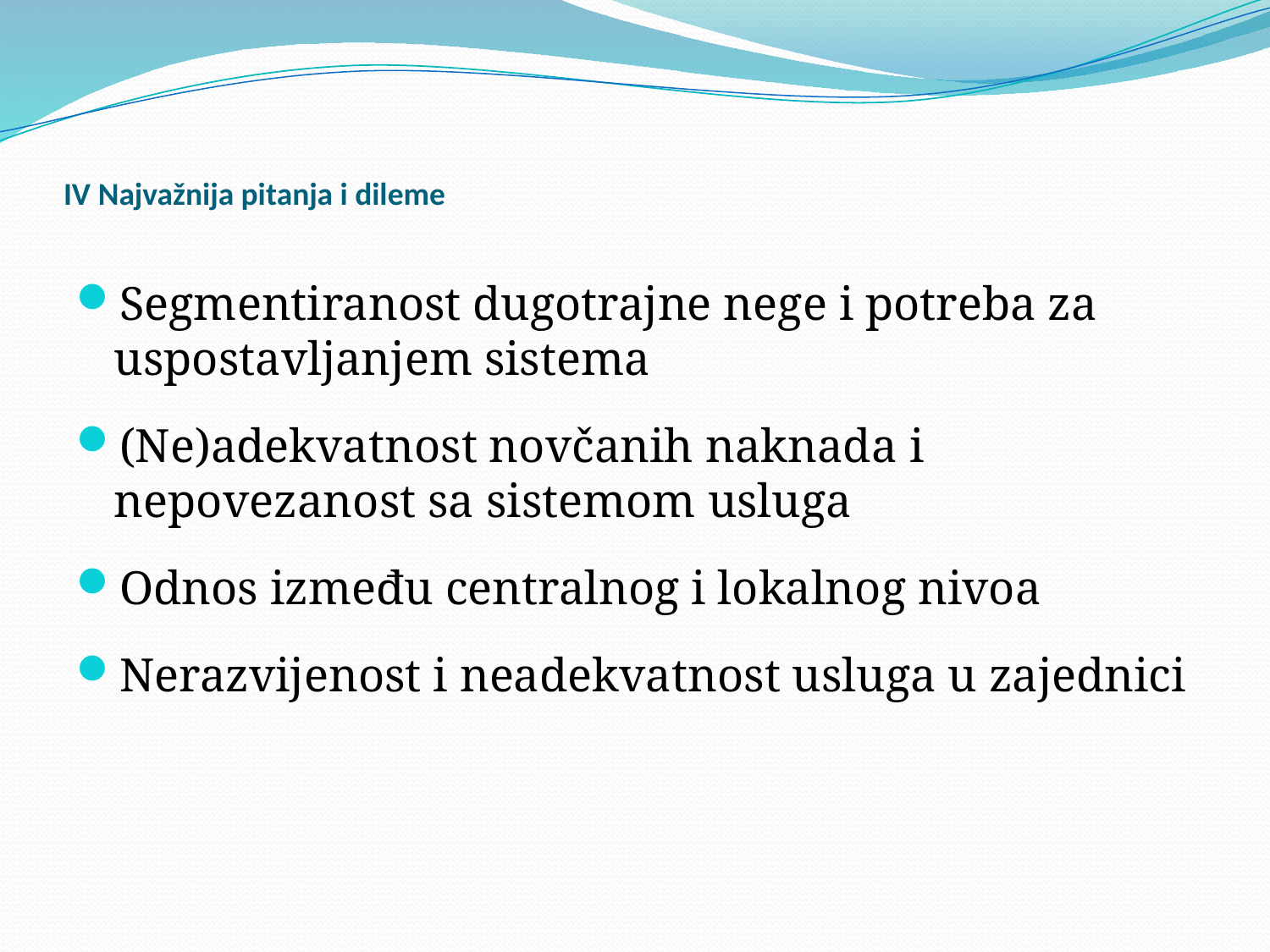

# IV Najvažnija pitanja i dileme
Segmentiranost dugotrajne nege i potreba za uspostavljanjem sistema
(Ne)adekvatnost novčanih naknada i nepovezanost sa sistemom usluga
Odnos između centralnog i lokalnog nivoa
Nerazvijenost i neadekvatnost usluga u zajednici